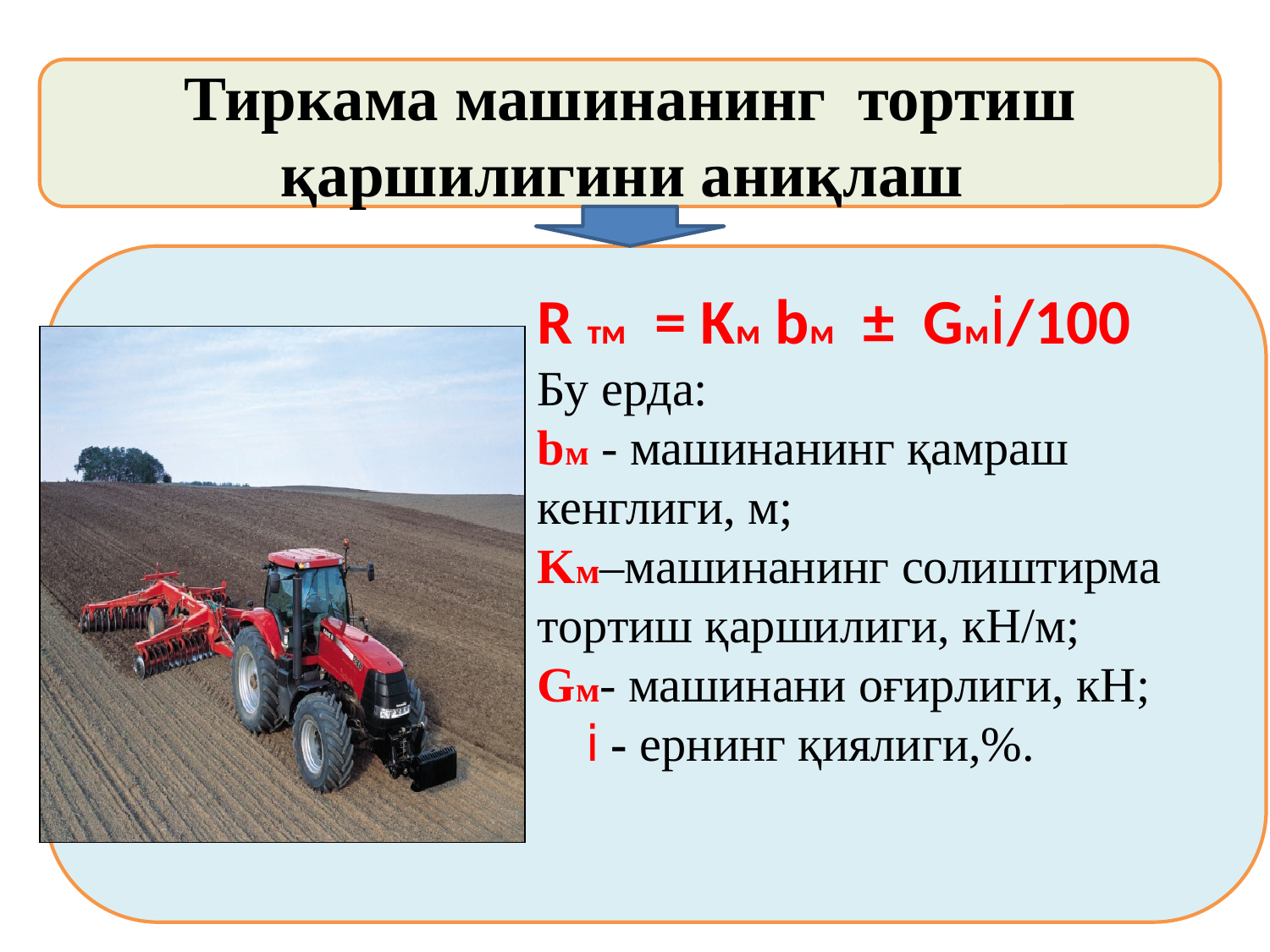

Тиркама машинанинг  тортиш қаршилигини аниқлаш

R тм  = Kм bм  ±  Gм𝗂/100
Бу ерда:
bм - машинанинг қамраш кенглиги, м;                               Kм–машинанинг солиштирма тортиш қаршилиги, кН/м;        Gм- машинани оғирлиги, кН;            𝗂 - ернинг қиялиги,%.